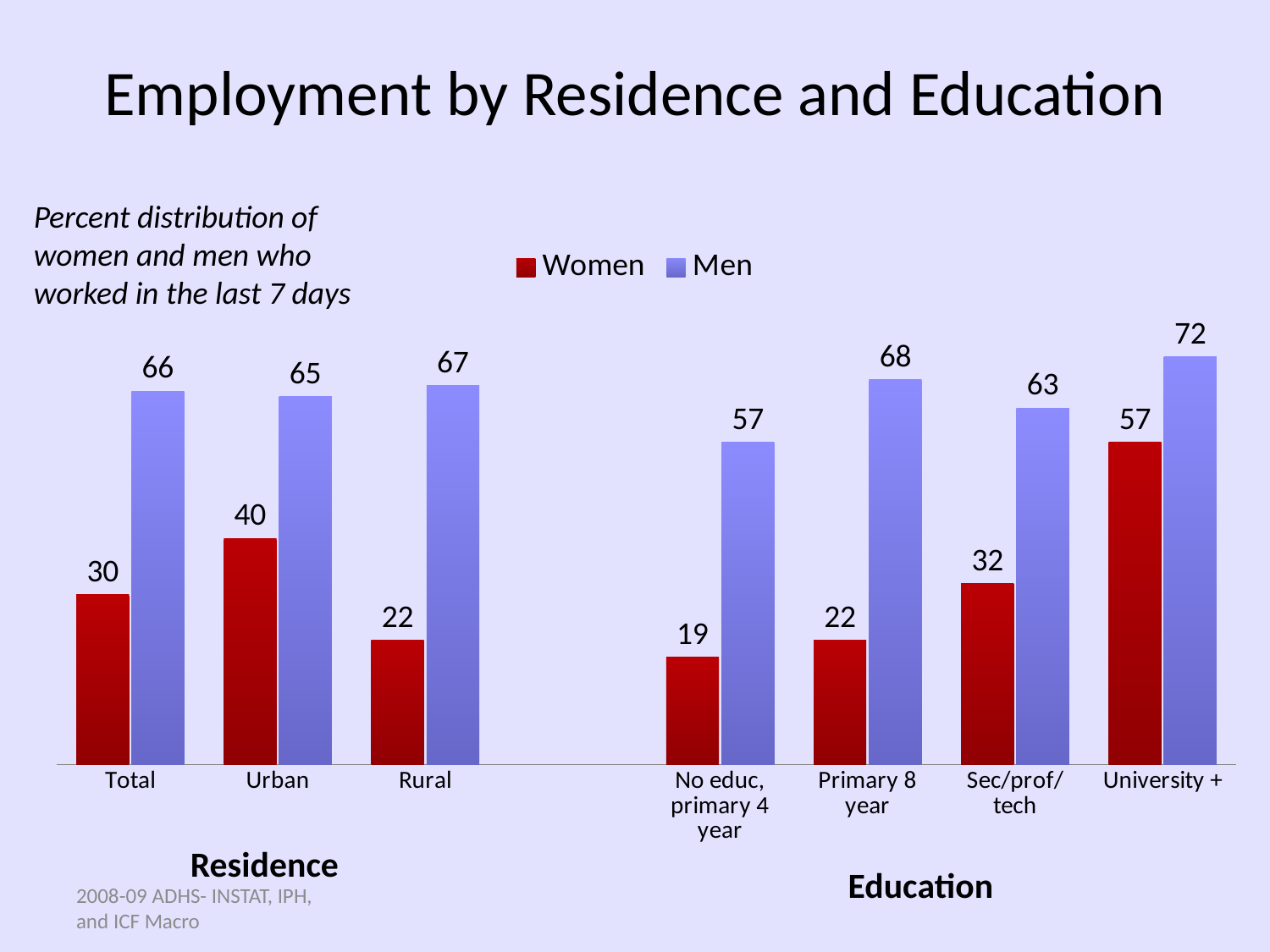

# Employment by Residence and Education
Percent distribution of women and men who worked in the last 7 days

### Chart

| Category | Women | Men |
|---|---|---|
| Total | 30.0 | 66.0 |
| Urban | 40.0 | 65.0 |
| Rural | 22.0 | 67.0 |
|  | None | None |
| No educ, primary 4 year | 19.0 | 57.0 |
| Primary 8 year | 22.0 | 68.0 |
| Sec/prof/ tech | 32.0 | 63.0 |
| University + | 57.0 | 72.0 |
Residence
Education
2008-09 ADHS- INSTAT, IPH, and ICF Macro